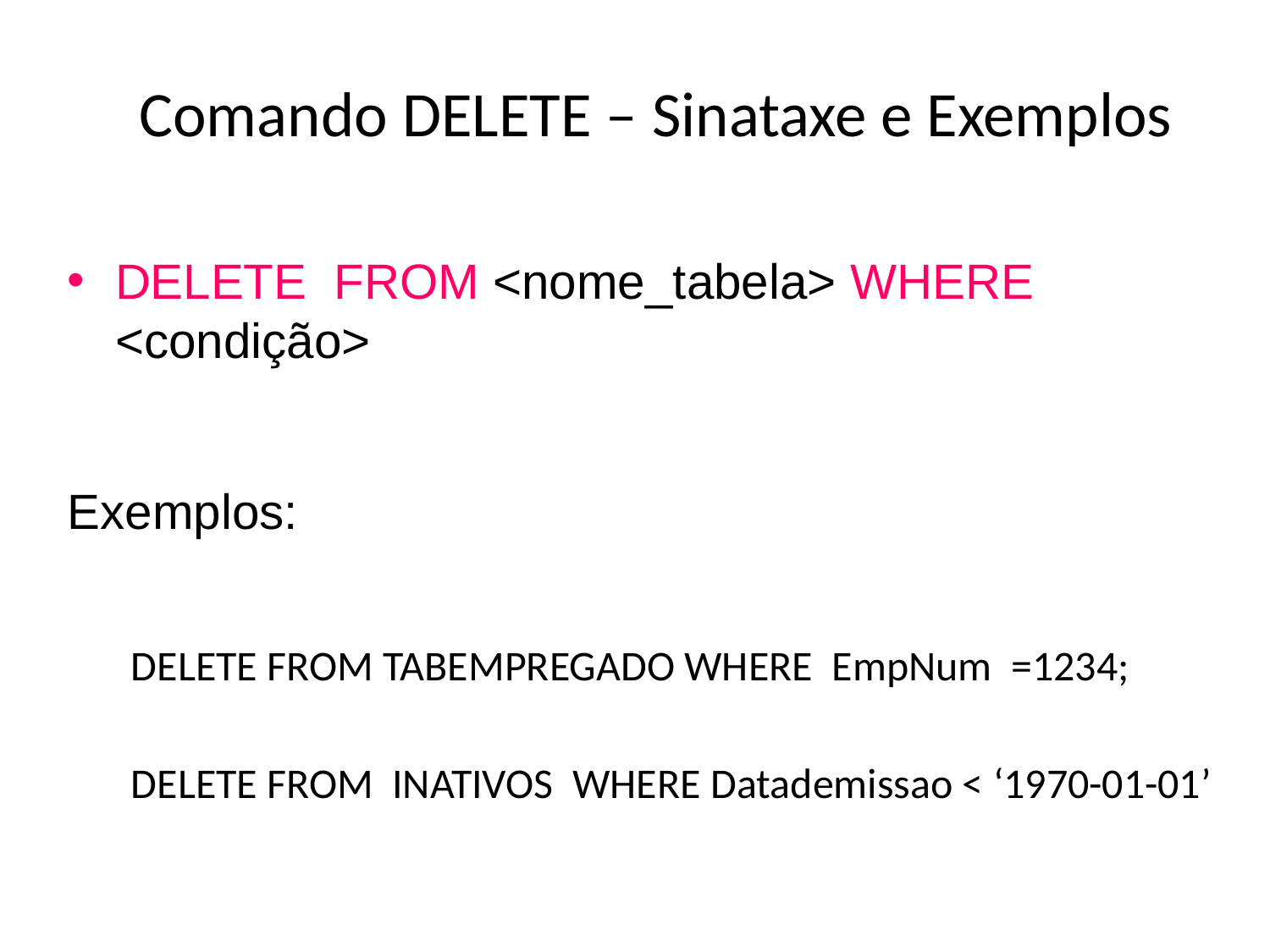

# Comando DELETE – Sinataxe e Exemplos
DELETE  FROM <nome_tabela> WHERE <condição>

Exemplos:

DELETE FROM TABEMPREGADO WHERE  EmpNum  =1234;

DELETE FROM  INATIVOS  WHERE Datademissao < ‘1970-01-01’